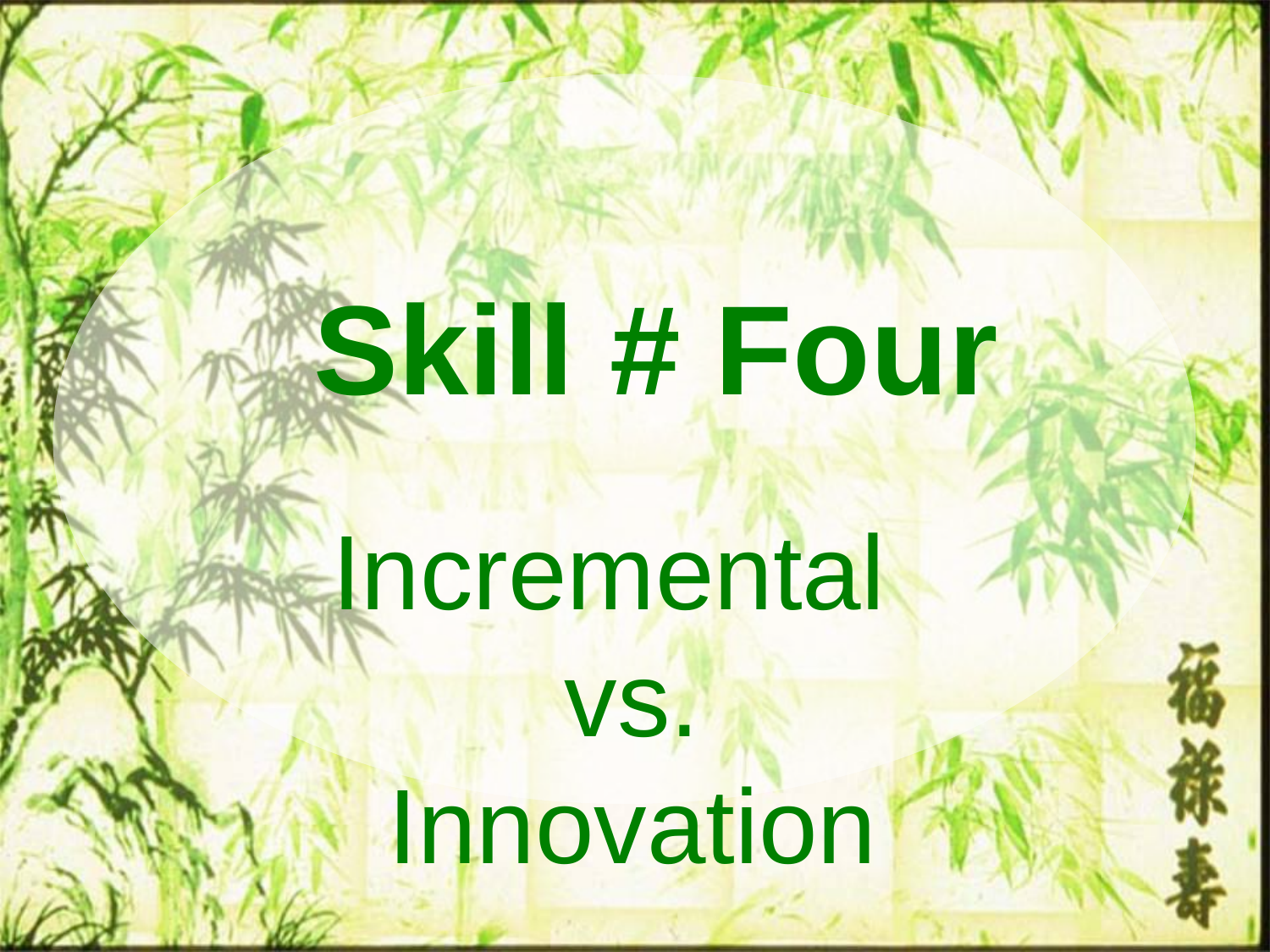

# Skill # Four
Incremental
vs.
Innovation